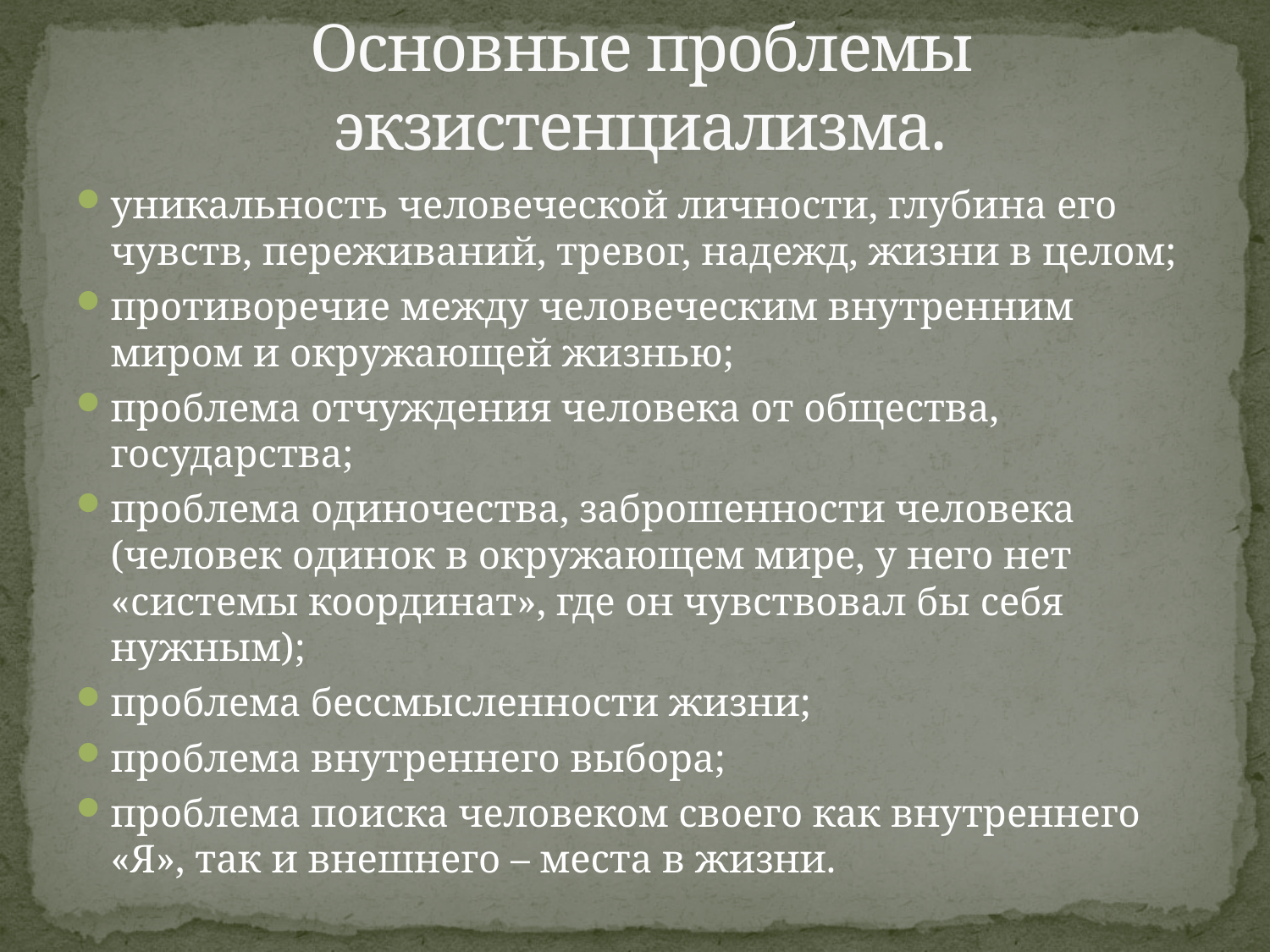

# Основные проблемы экзистенциализма.

уникальность человеческой личности, глубина его чувств, переживаний, тревог, надежд, жизни в целом;
противоречие между человеческим внутренним миром и окружающей жизнью;
проблема отчуждения человека от общества, государства;
проблема одиночества, заброшенности человека (человек одинок в окружающем мире, у него нет «системы координат», где он чувствовал бы себя нужным);
проблема бессмысленности жизни;
проблема внутреннего выбора;
проблема поиска человеком своего как внутреннего «Я», так и внешнего – места в жизни.